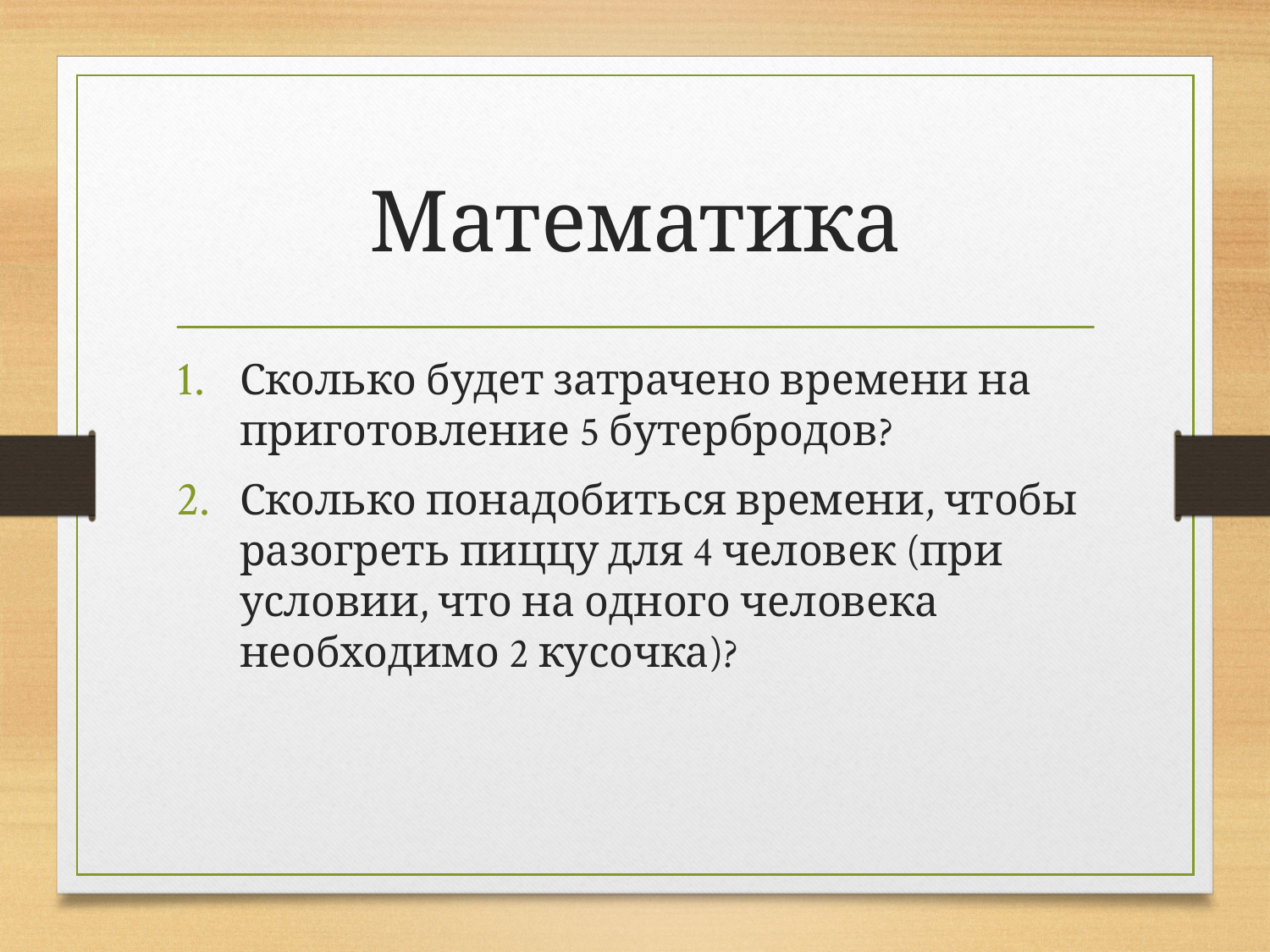

# Математика
Сколько будет затрачено времени на приготовление 5 бутербродов?
Сколько понадобиться времени, чтобы разогреть пиццу для 4 человек (при условии, что на одного человека необходимо 2 кусочка)?